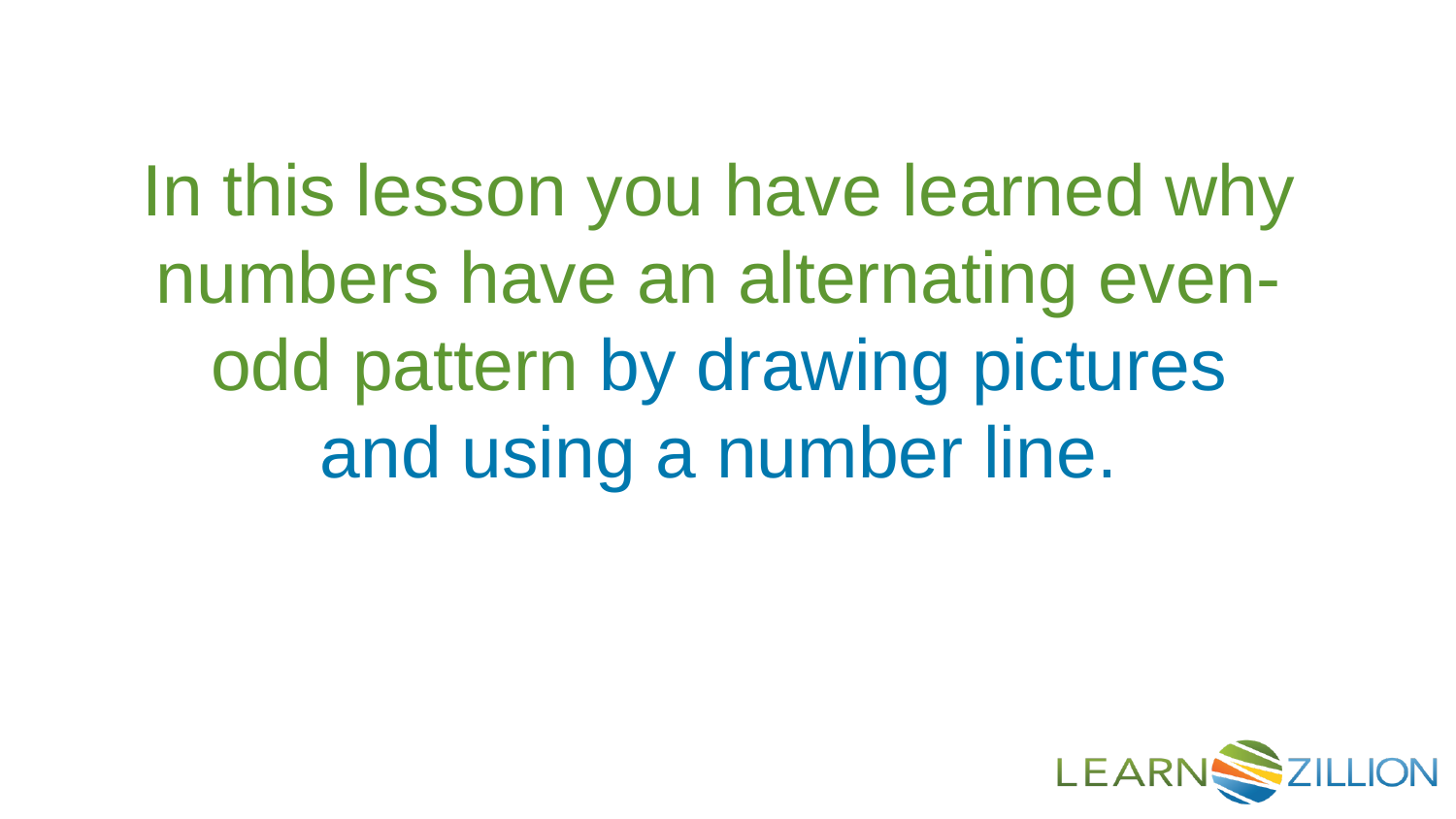

In this lesson you have learned why numbers have an alternating even-odd pattern by drawing pictures and using a number line.